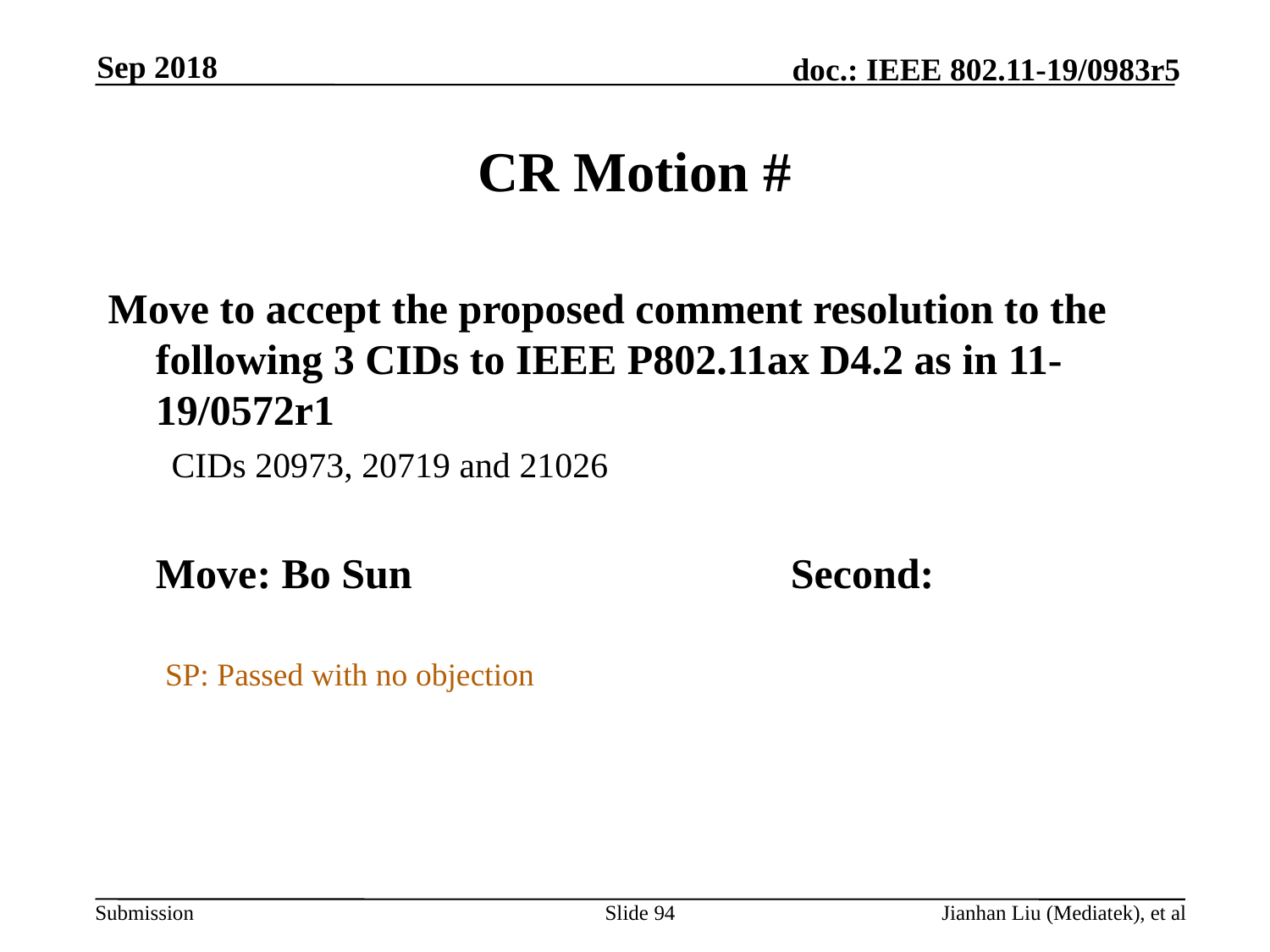

Sep 2018
# CR Motion #
Move to accept the proposed comment resolution to the following 3 CIDs to IEEE P802.11ax D4.2 as in 11-19/0572r1
CIDs 20973, 20719 and 21026

	Move: Bo Sun			Second:
SP: Passed with no objection
Slide 94
Jianhan Liu (Mediatek), et al